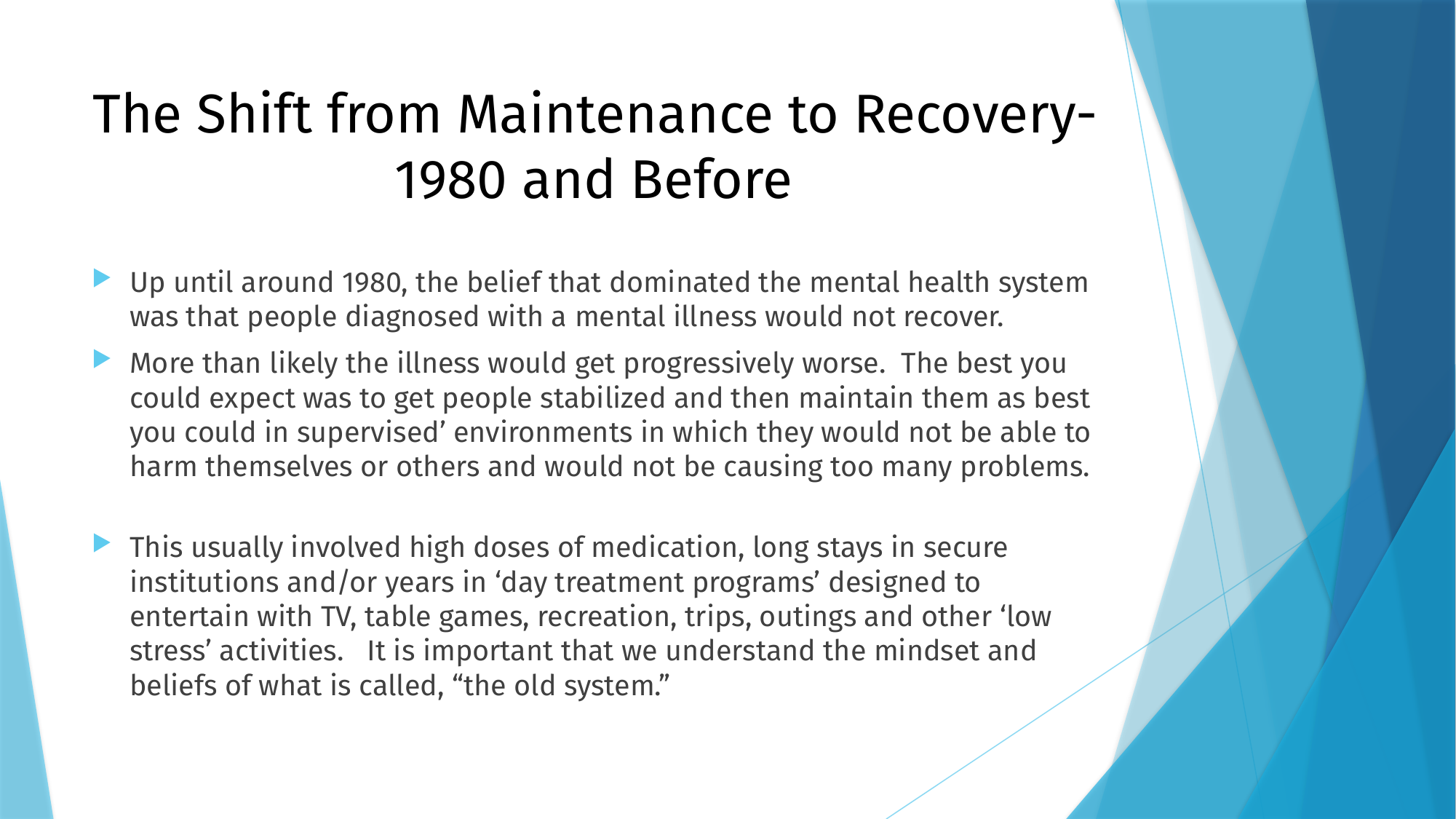

# The Shift from Maintenance to Recovery-1980 and Before
Up until around 1980, the belief that dominated the mental health system was that people diagnosed with a mental illness would not recover.
More than likely the illness would get progressively worse.  The best you could expect was to get people stabilized and then maintain them as best you could in supervised’ environments in which they would not be able to harm themselves or others and would not be causing too many problems.
This usually involved high doses of medication, long stays in secure institutions and/or years in ‘day treatment programs’ designed to entertain with TV, table games, recreation, trips, outings and other ‘low stress’ activities.   It is important that we understand the mindset and beliefs of what is called, “the old system.”